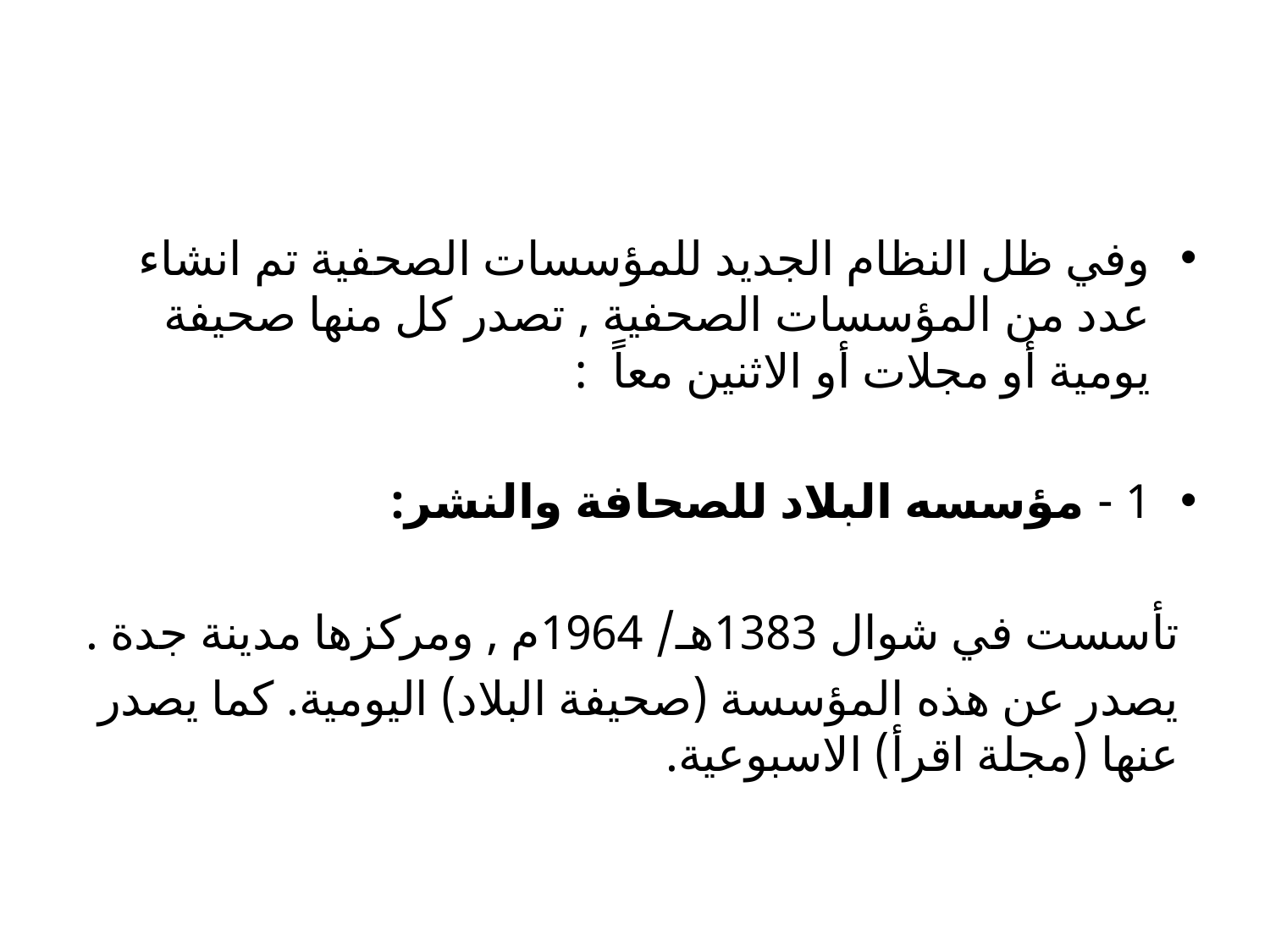

#
وفي ظل النظام الجديد للمؤسسات الصحفية تم انشاء عدد من المؤسسات الصحفية , تصدر كل منها صحيفة يومية أو مجلات أو الاثنين معاً  :

1 - مؤسسه البلاد للصحافة والنشر:

تأسست في شوال 1383هـ/ 1964م , ومركزها مدينة جدة .
يصدر عن هذه المؤسسة (صحيفة البلاد) اليومية. كما يصدر عنها (مجلة اقرأ) الاسبوعية.